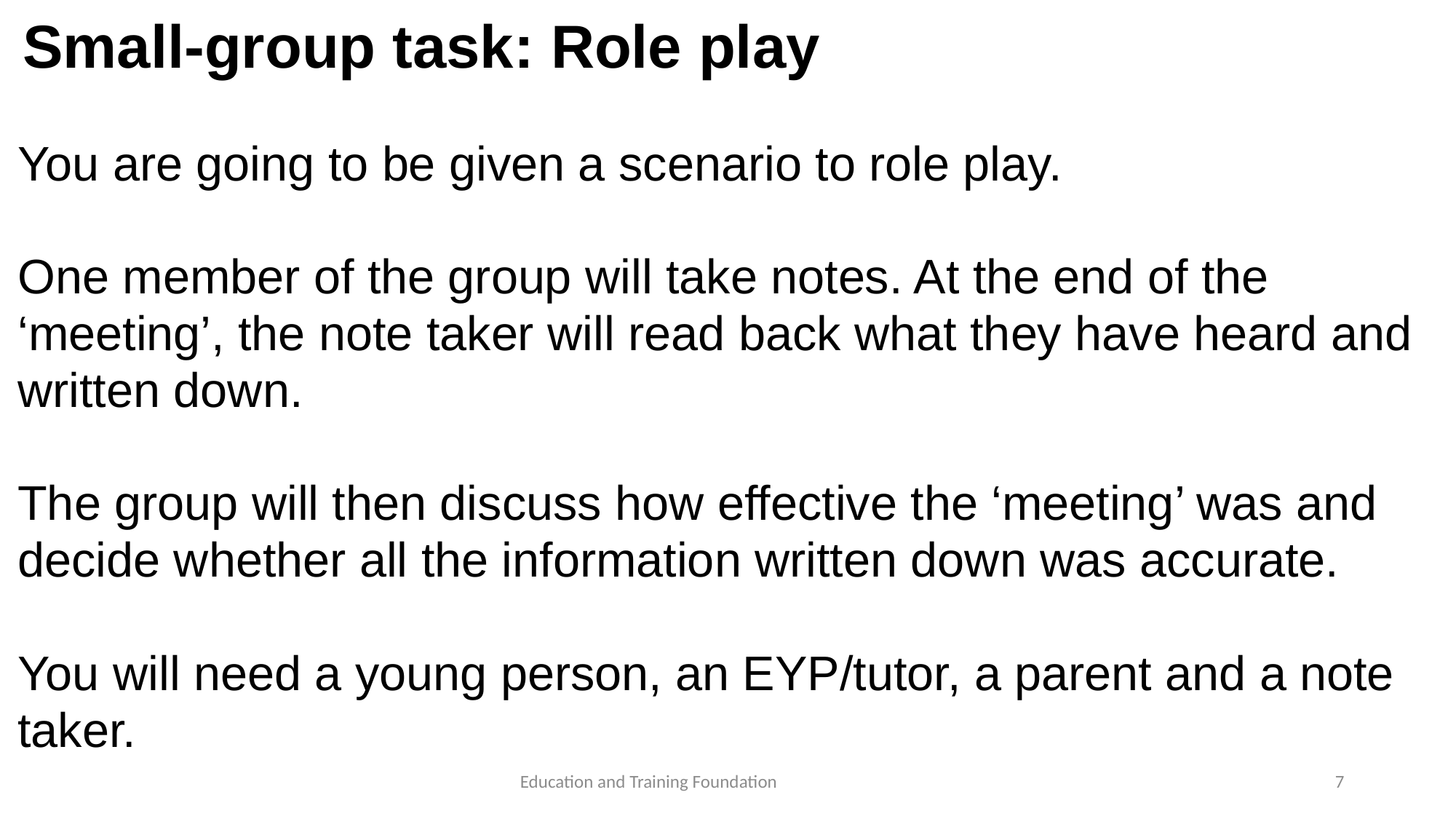

# Small-group task: Role play

You are going to be given a scenario to role play.

One member of the group will take notes. At the end of the ‘meeting’, the note taker will read back what they have heard and written down.

The group will then discuss how effective the ‘meeting’ was and decide whether all the information written down was accurate.

You will need a young person, an EYP/tutor, a parent and a note taker.
7
Education and Training Foundation